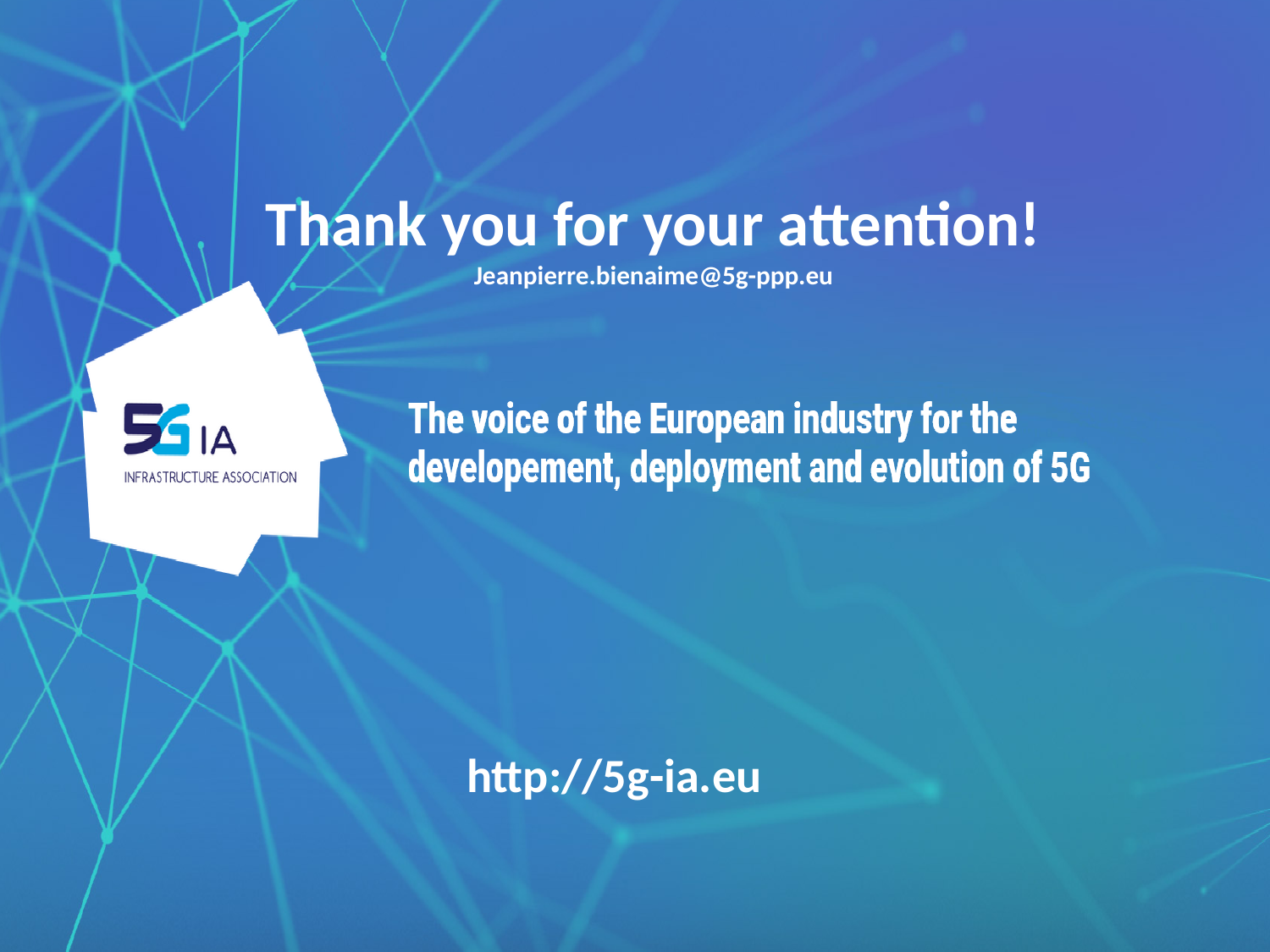

Thank you for your attention!
Jeanpierre.bienaime@5g-ppp.eu

http://5g-ia.eu